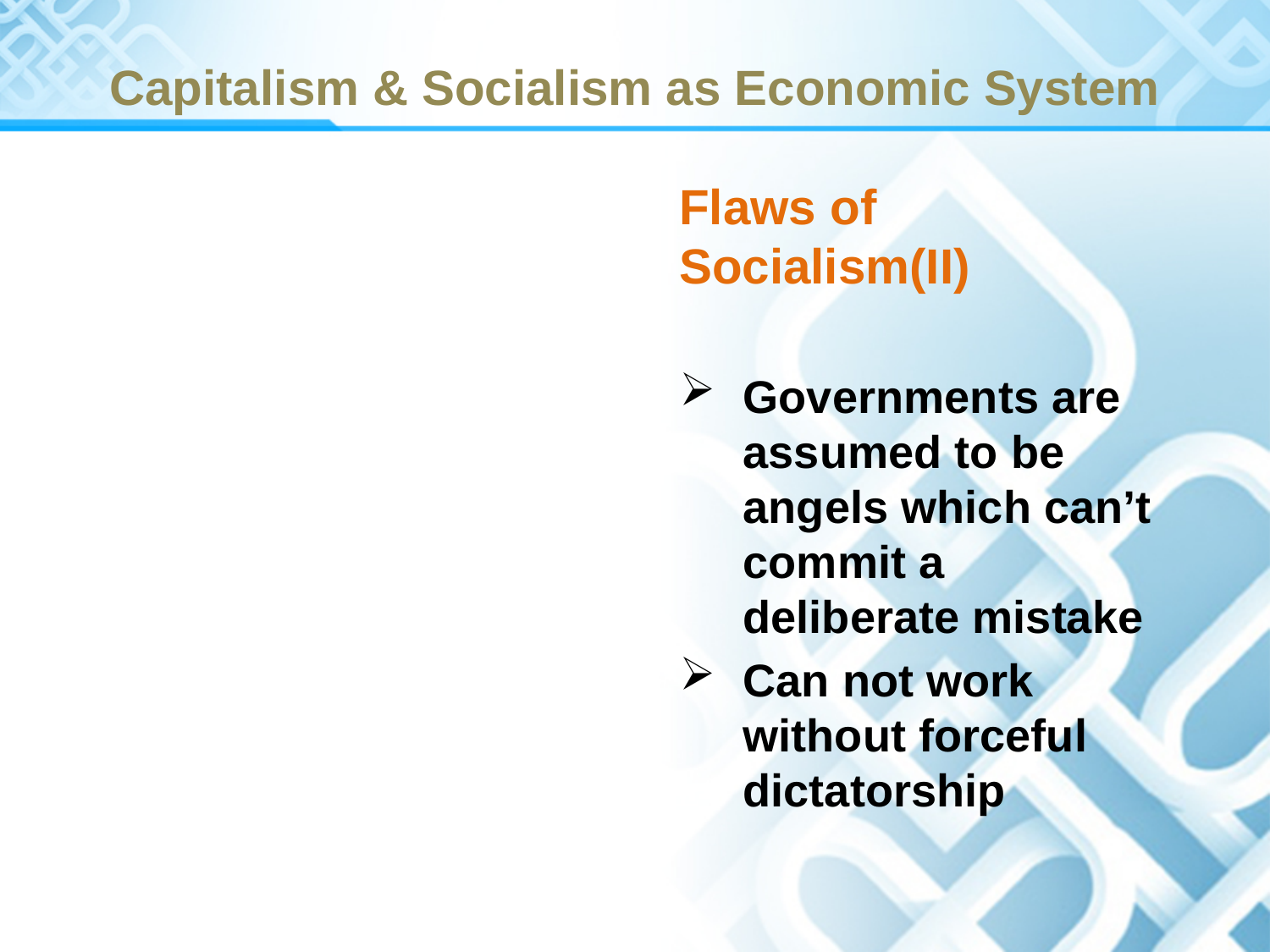

# Capitalism & Socialism as Economic System
Flaws of Socialism(II)

Governments are assumed to be angels which can’t commit a deliberate mistake
Can not work without forceful dictatorship